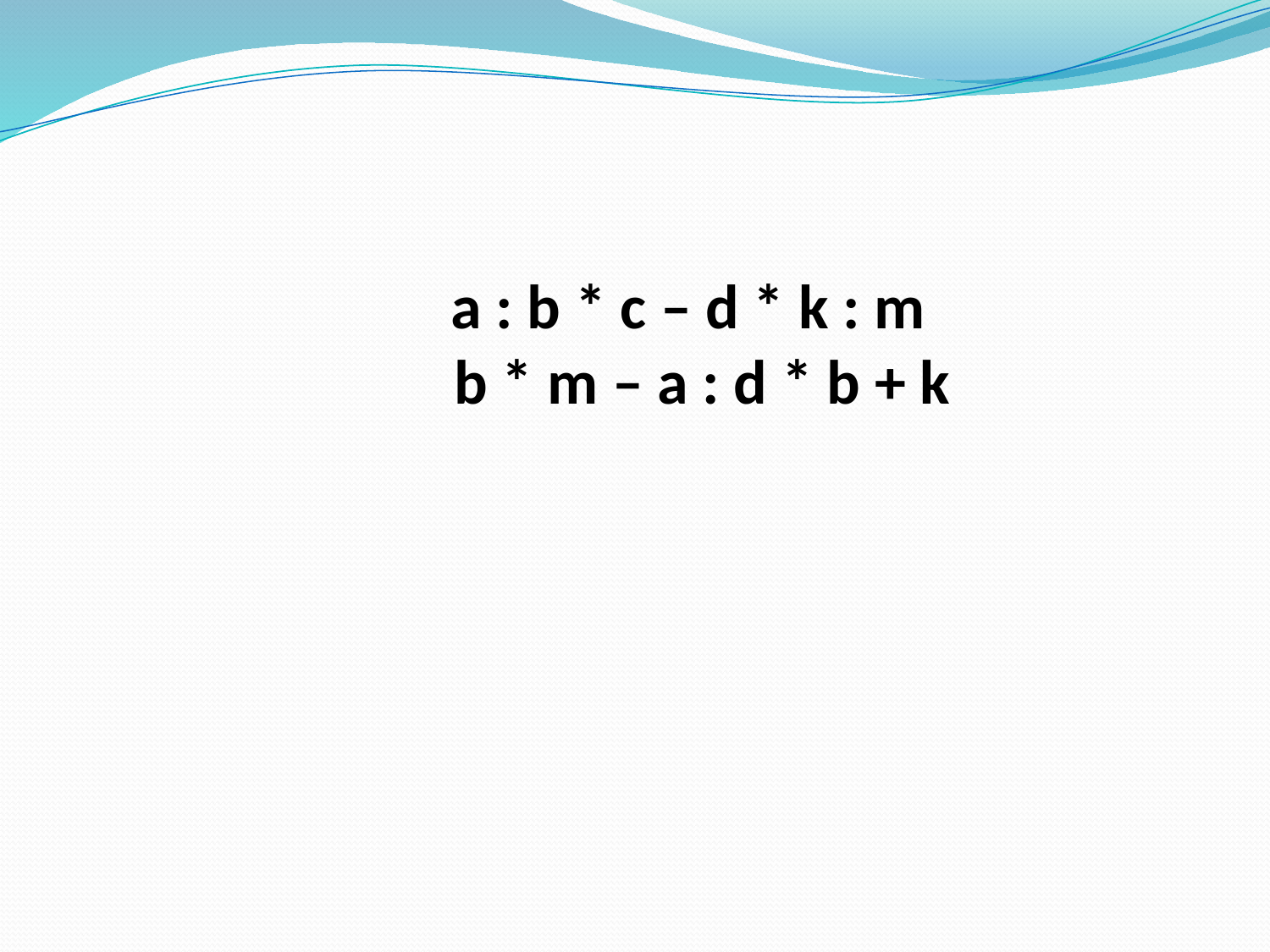

# a : b * c – d * k : m b * m – a : d * b + k